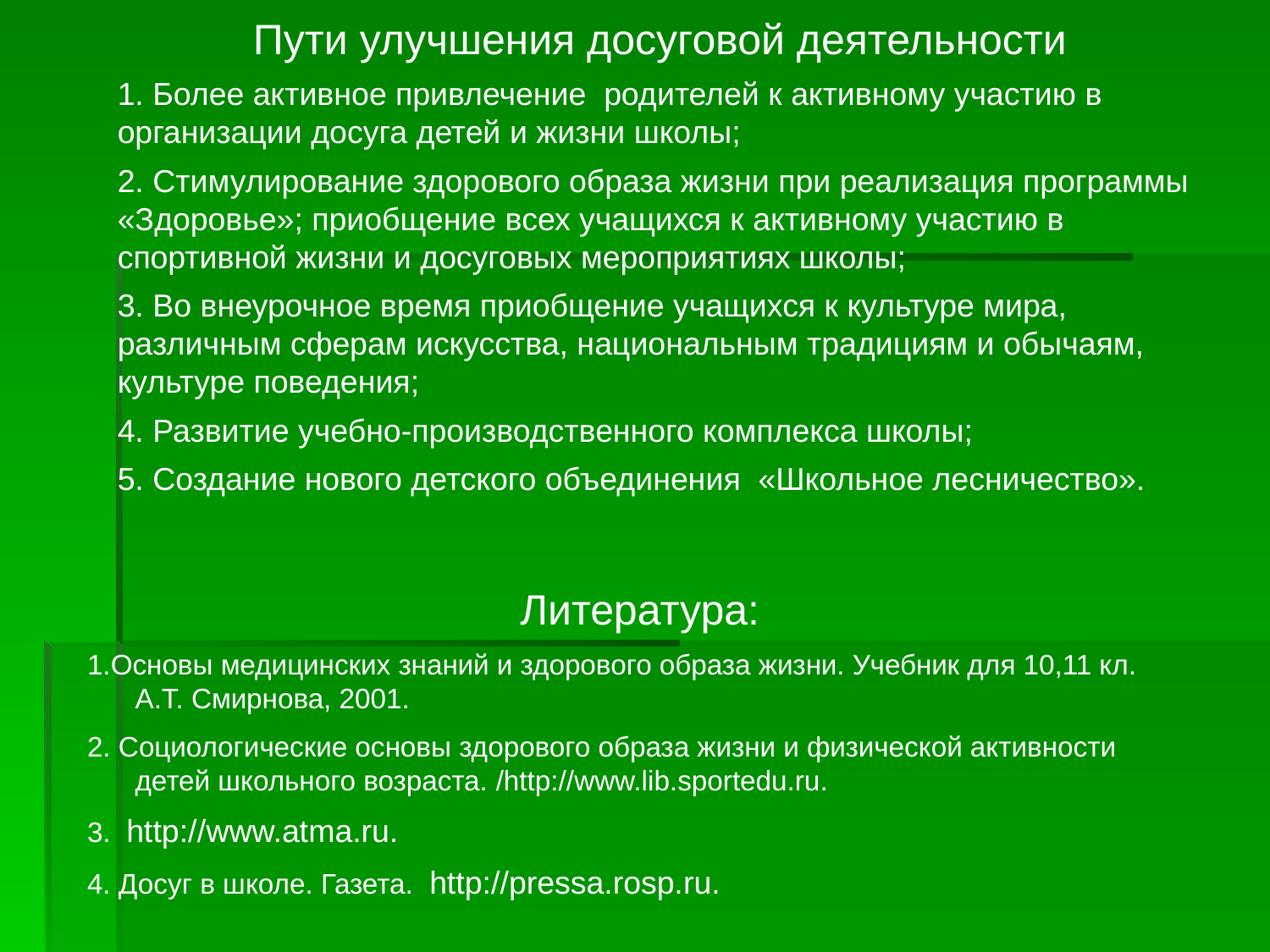

Пути улучшения досуговой деятельности
1. Более активное привлечение  родителей к активному участию в организации досуга детей и жизни школы;
2. Стимулирование здорового образа жизни при реализация программы «Здоровье»; приобщение всех учащихся к активному участию в спортивной жизни и досуговых мероприятиях школы;
3. Во внеурочное время приобщение учащихся к культуре мира, различным сферам искусства, национальным традициям и обычаям, культуре поведения;
4. Развитие учебно-производственного комплекса школы;
5. Создание нового детского объединения  «Школьное лесничество».
Литература:
1.Основы медицинских знаний и здорового образа жизни. Учебник для 10,11 кл. А.Т. Смирнова, 2001.
2. Социологические основы здорового образа жизни и физической активности детей школьного возраста. /http://www.lib.sportedu.ru.
3.  http://www.atma.ru.
4. Досуг в школе. Газета.  http://pressa.rosp.ru.